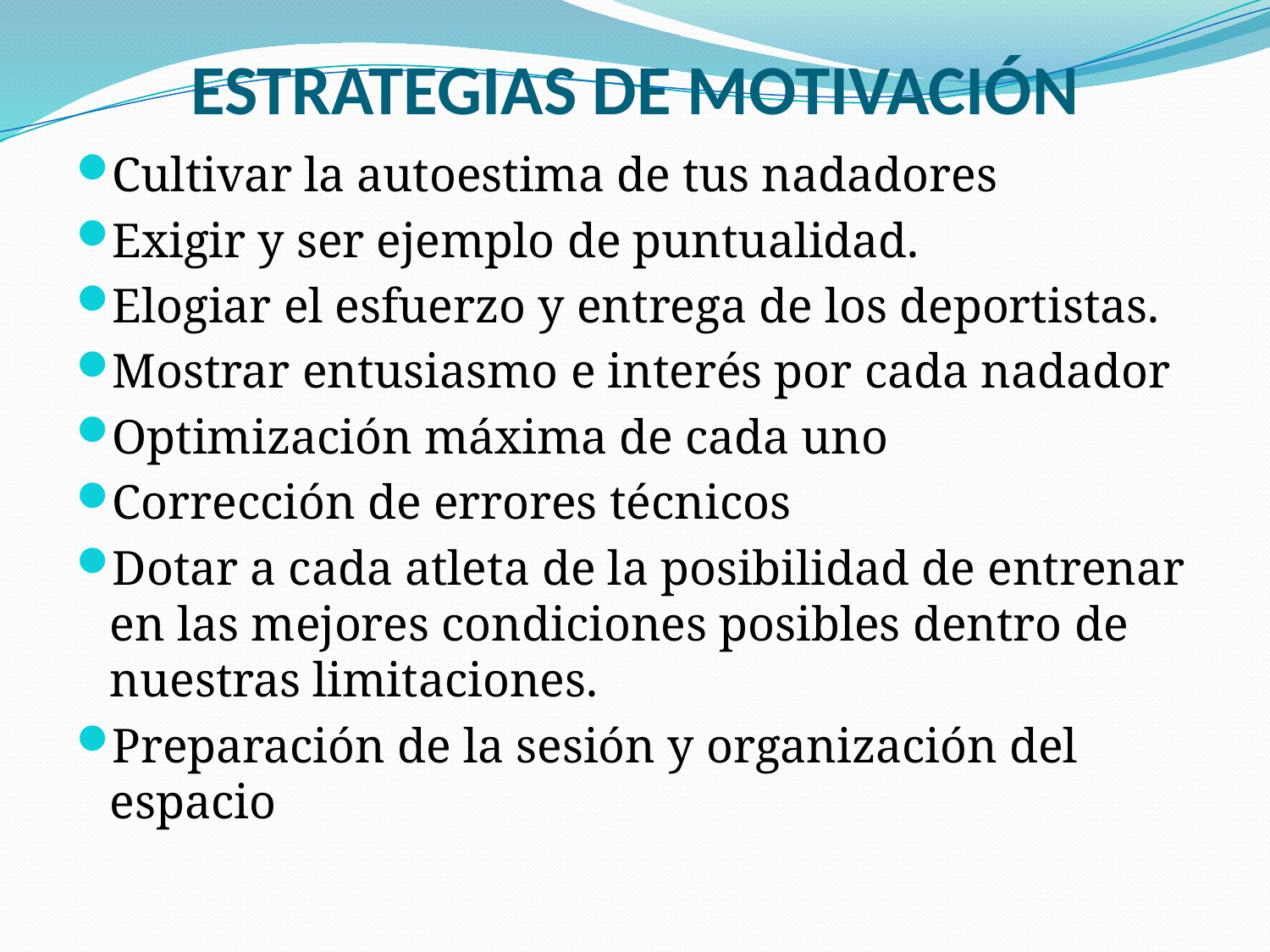

# ESTRATEGIAS DE MOTIVACIÓN
Cultivar la autoestima de tus nadadores
Exigir y ser ejemplo de puntualidad.
Elogiar el esfuerzo y entrega de los deportistas.
Mostrar entusiasmo e interés por cada nadador
Optimización máxima de cada uno
Corrección de errores técnicos
Dotar a cada atleta de la posibilidad de entrenar en las mejores condiciones posibles dentro de nuestras limitaciones.
Preparación de la sesión y organización del espacio